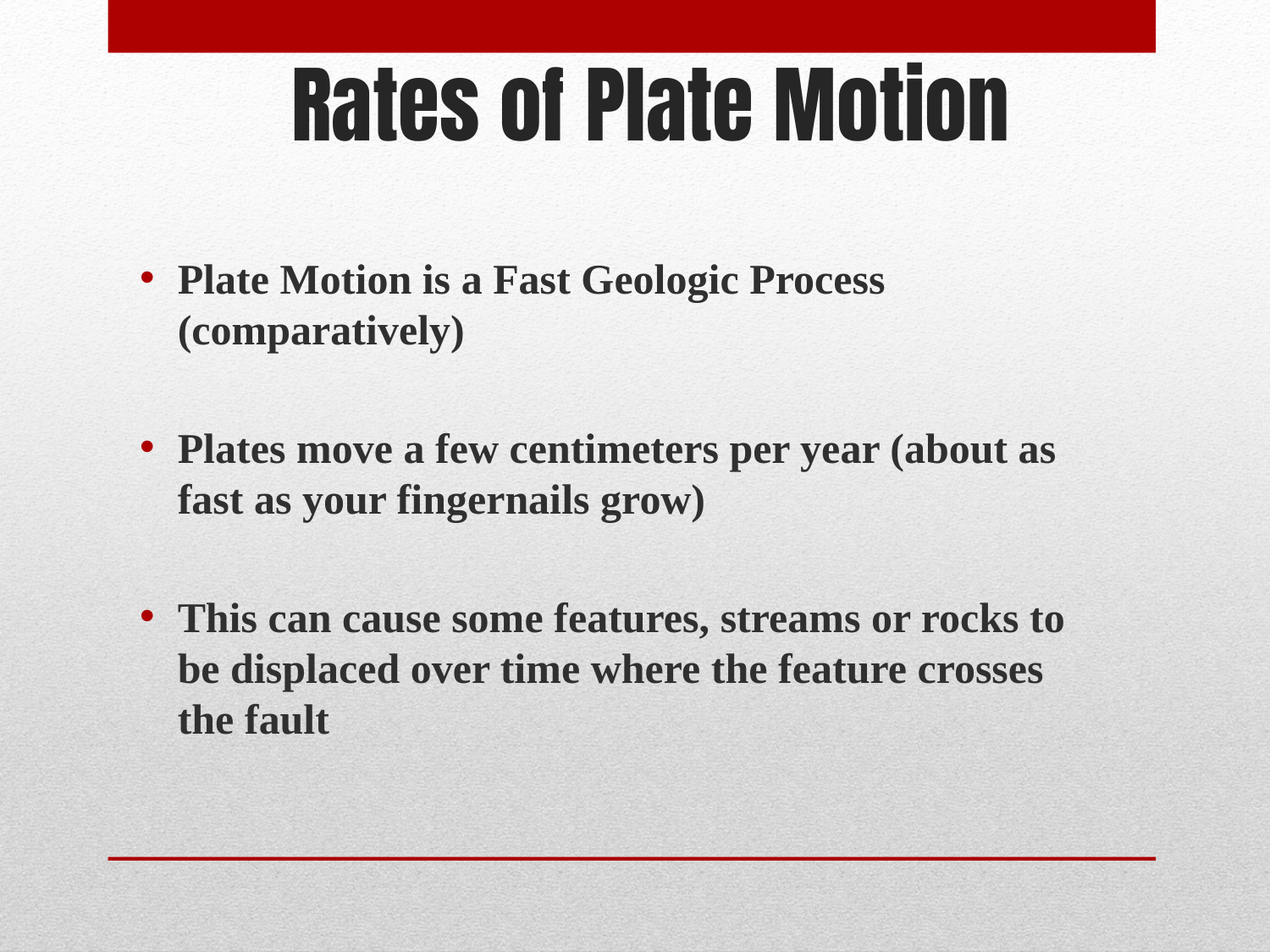

Rates of Plate Motion
Plate Motion is a Fast Geologic Process (comparatively)

Plates move a few centimeters per year (about as fast as your fingernails grow)

This can cause some features, streams or rocks to be displaced over time where the feature crosses the fault